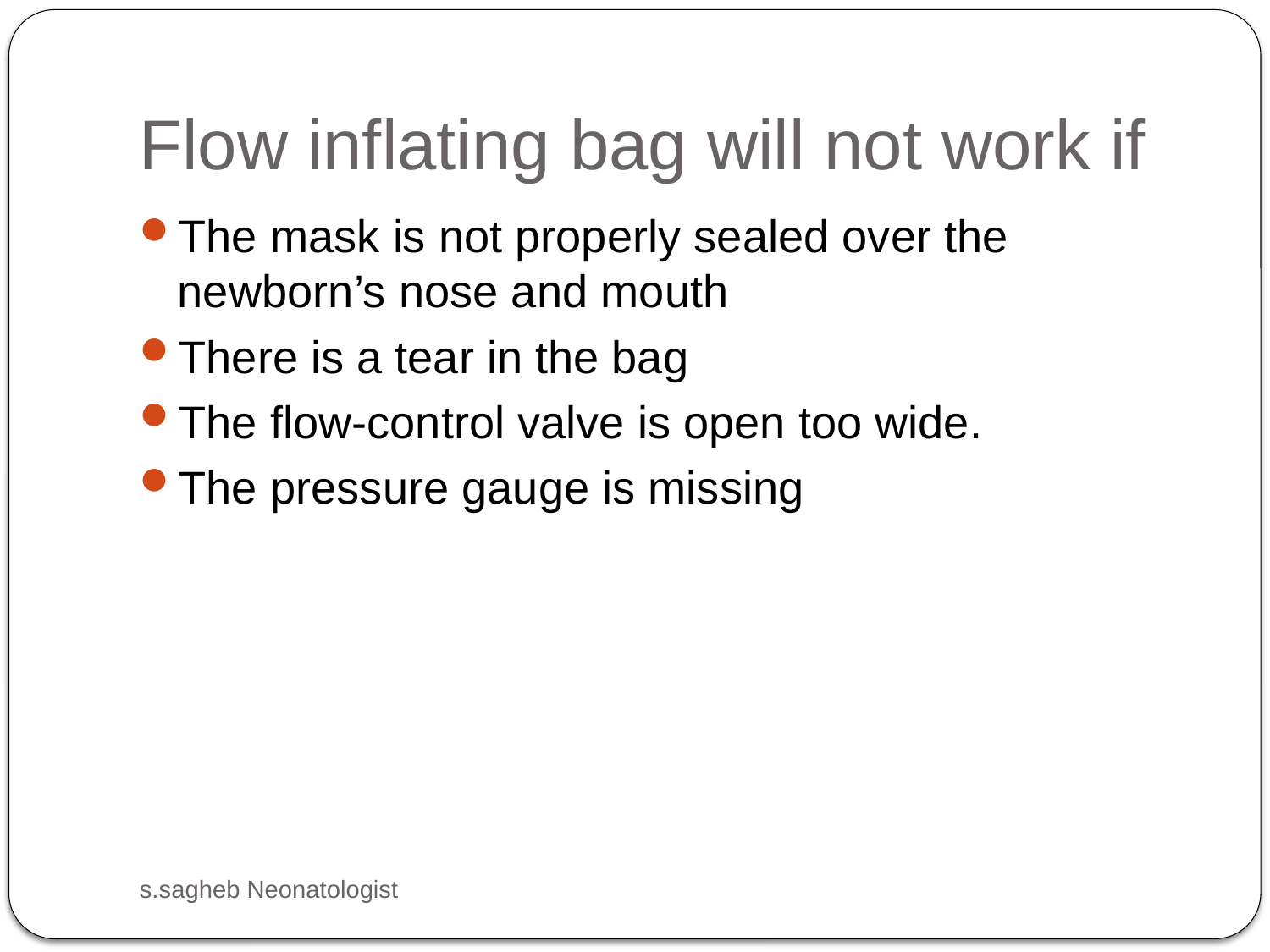

# Flow inflating bag will not work if
The mask is not properly sealed over the newborn’s nose and mouth
There is a tear in the bag
The flow-control valve is open too wide.
The pressure gauge is missing

s.sagheb Neonatologist